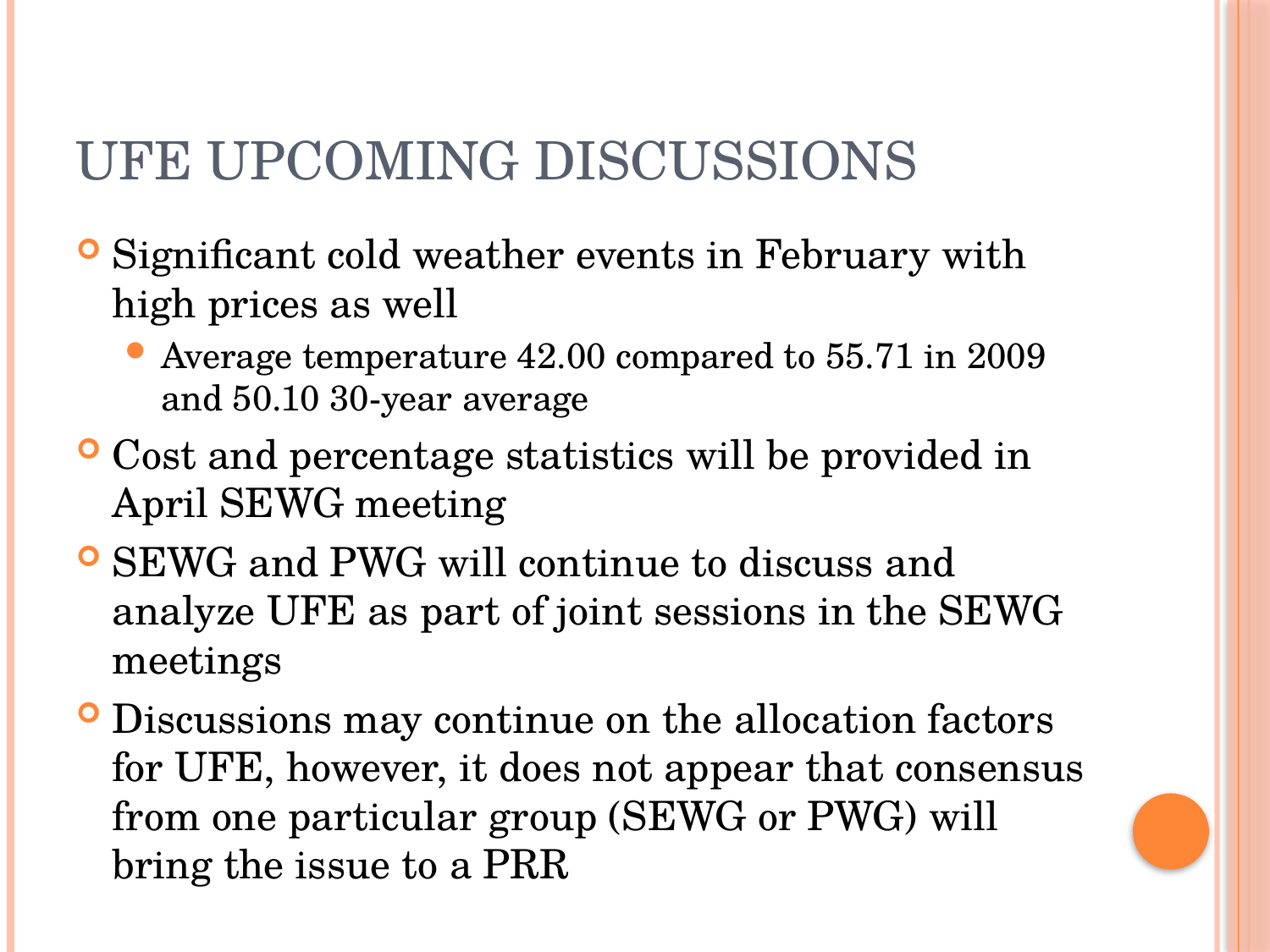

# UFE Upcoming Discussions
Significant cold weather events in February with high prices as well
Average temperature 42.00 compared to 55.71 in 2009 and 50.10 30-year average
Cost and percentage statistics will be provided in April SEWG meeting
SEWG and PWG will continue to discuss and analyze UFE as part of joint sessions in the SEWG meetings
Discussions may continue on the allocation factors for UFE, however, it does not appear that consensus from one particular group (SEWG or PWG) will bring the issue to a PRR